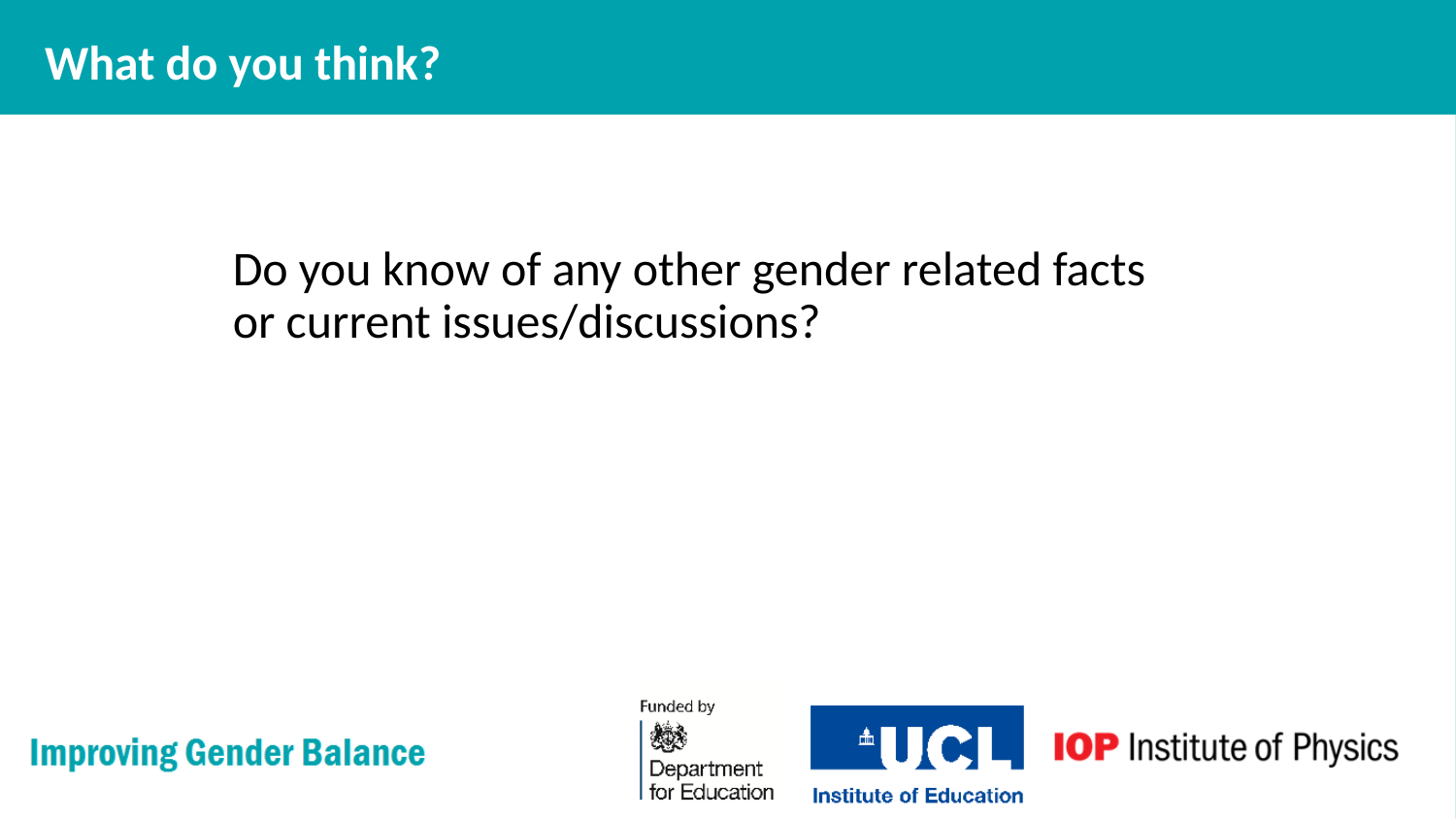

# What do you think?
Do you know of any other gender related facts or current issues/discussions?